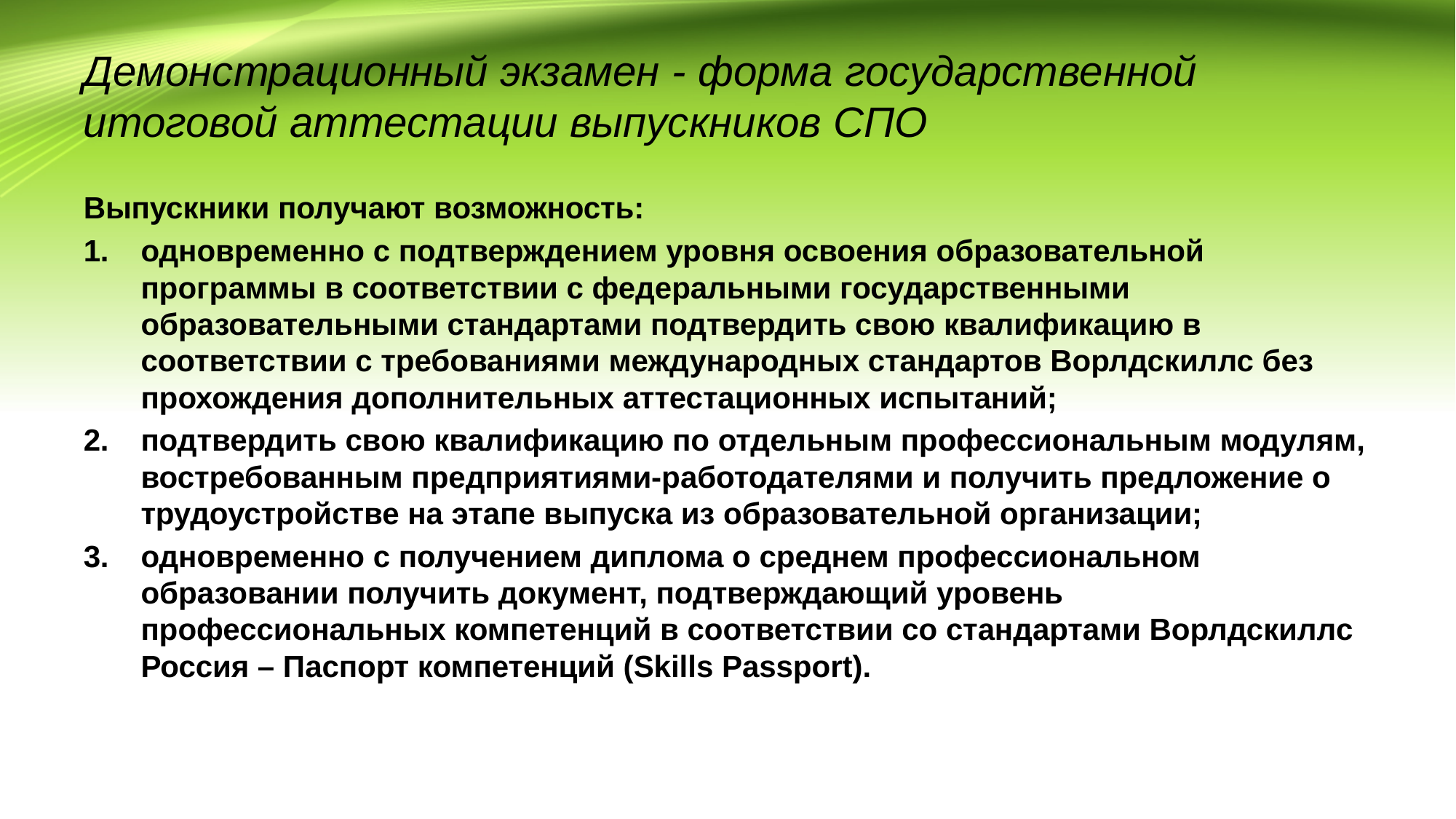

# Демонстрационный экзамен - форма государственной итоговой аттестации выпускников СПО

Выпускники получают возможность:
одновременно с подтверждением уровня освоения образовательной программы в соответствии с федеральными государственными образовательными стандартами подтвердить свою квалификацию в соответствии с требованиями международных стандартов Ворлдскиллс без прохождения дополнительных аттестационных испытаний;
подтвердить свою квалификацию по отдельным профессиональным модулям, востребованным предприятиями-работодателями и получить предложение о трудоустройстве на этапе выпуска из образовательной организации;
одновременно с получением диплома о среднем профессиональном образовании получить документ, подтверждающий уровень профессиональных компетенций в соответствии со стандартами Ворлдскиллс Россия – Паспорт компетенций (Skills Passport).